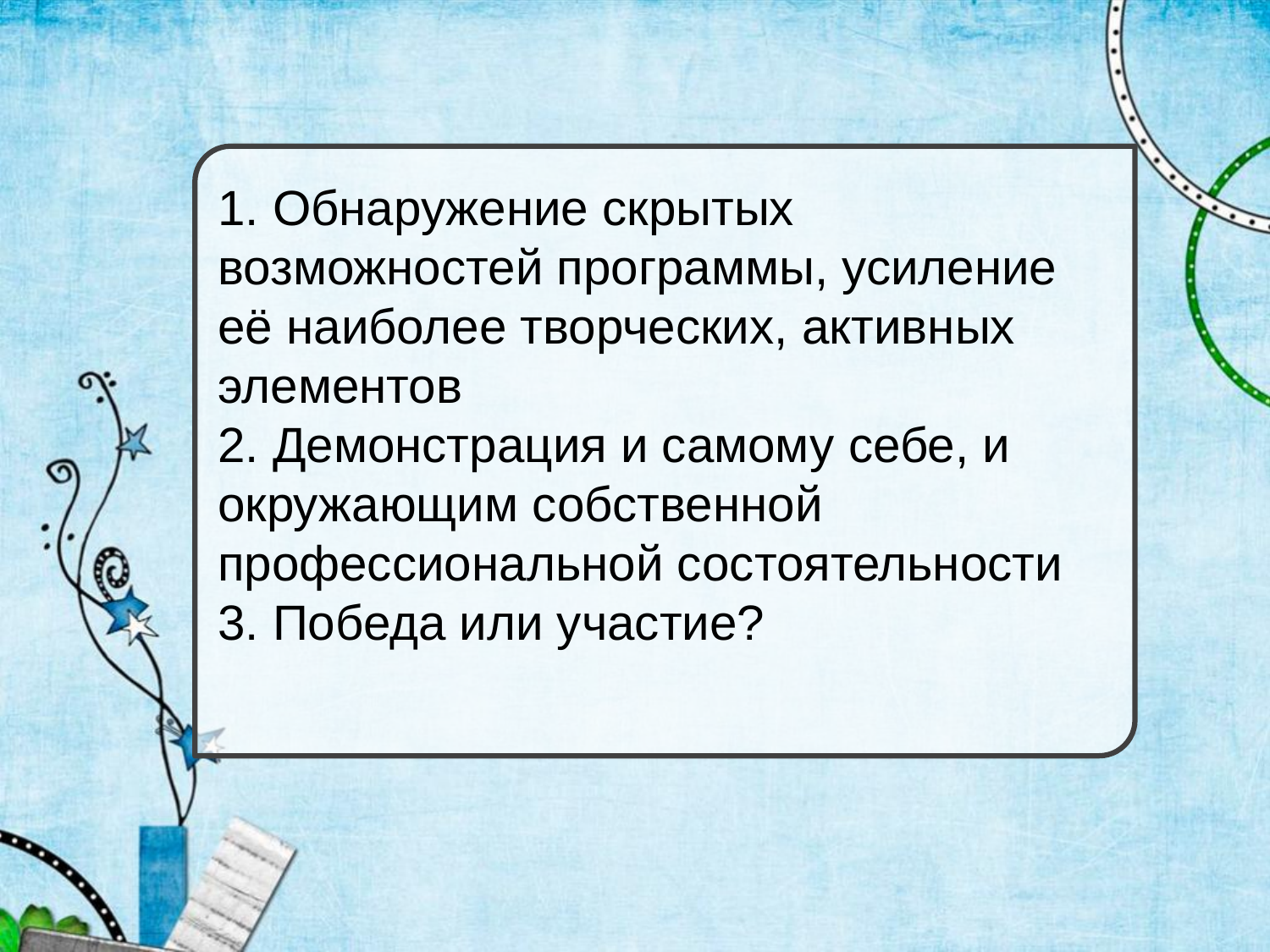

1. Обнаружение скрытых возможностей программы, усиление её наиболее творческих, активных элементов
2. Демонстрация и самому себе, и окружающим собственной профессиональной состоятельности
3. Победа или участие?